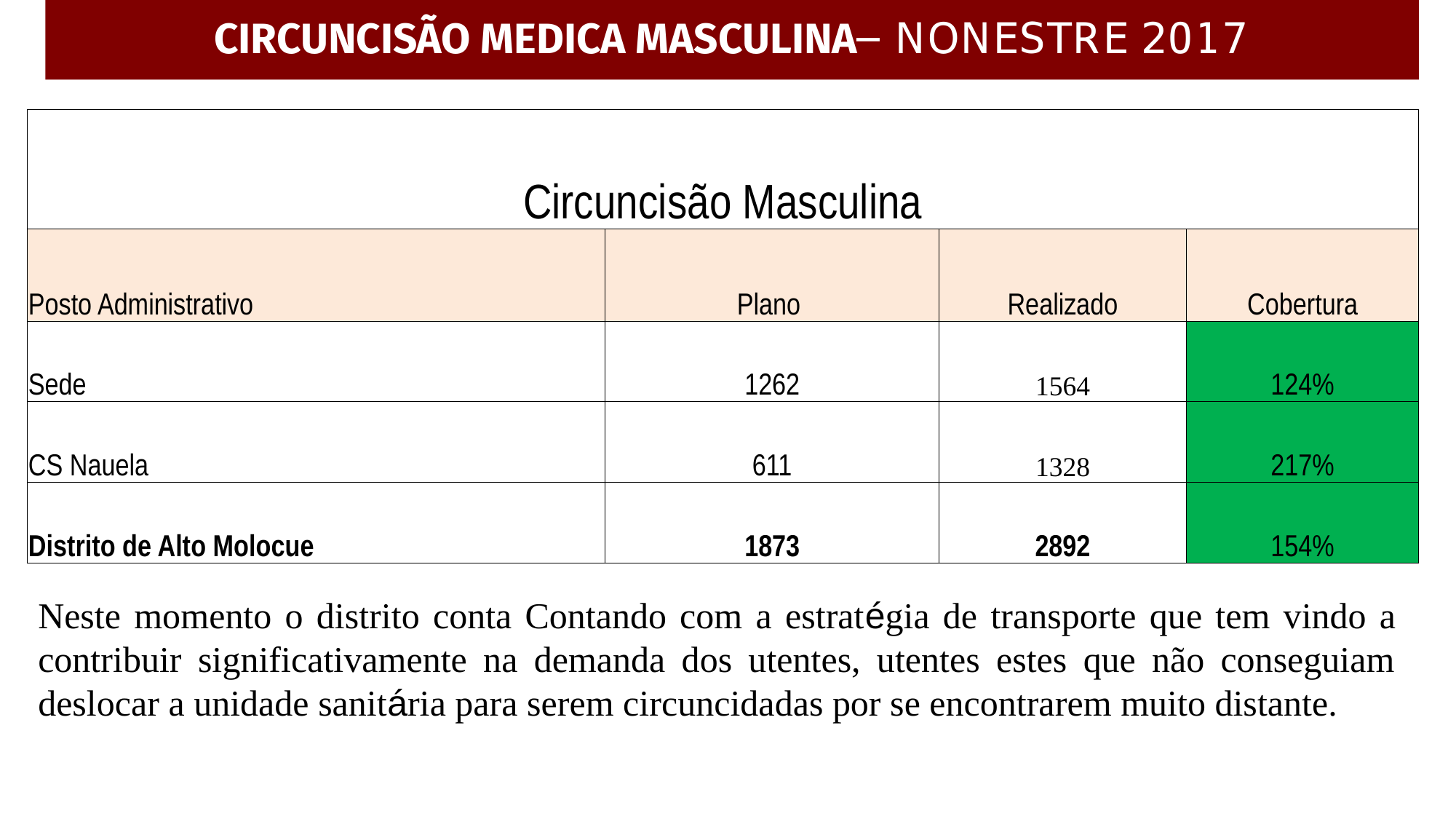

# CIRCUNCISÃO MEDICA MASCULINA– NONESTRE 2017
| Circuncisão Masculina |  |  |  |
| --- | --- | --- | --- |
| Posto Administrativo | Plano | Realizado | Cobertura |
| Sede | 1262 | 1564 | 124% |
| CS Nauela | 611 | 1328 | 217% |
| Distrito de Alto Molocue | 1873 | 2892 | 154% |
Neste momento o distrito conta Contando com a estratégia de transporte que tem vindo a contribuir significativamente na demanda dos utentes, utentes estes que não conseguiam deslocar a unidade sanitária para serem circuncidadas por se encontrarem muito distante.